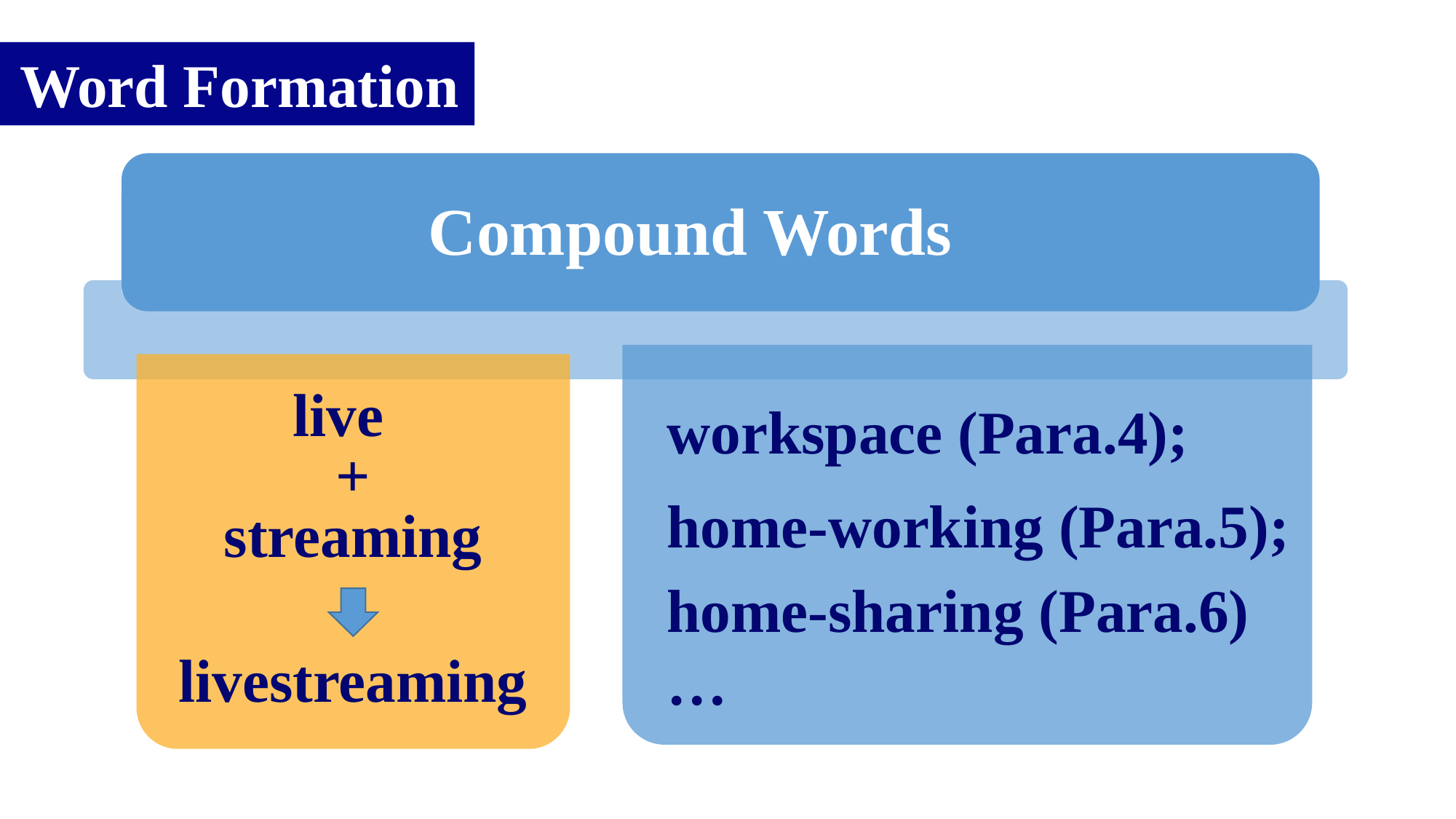

Word Formation

Compound Words
live
+
  streaming
workspace (Para.4);
home-working (Para.5);
home-sharing (Para.6)
…

livestreaming